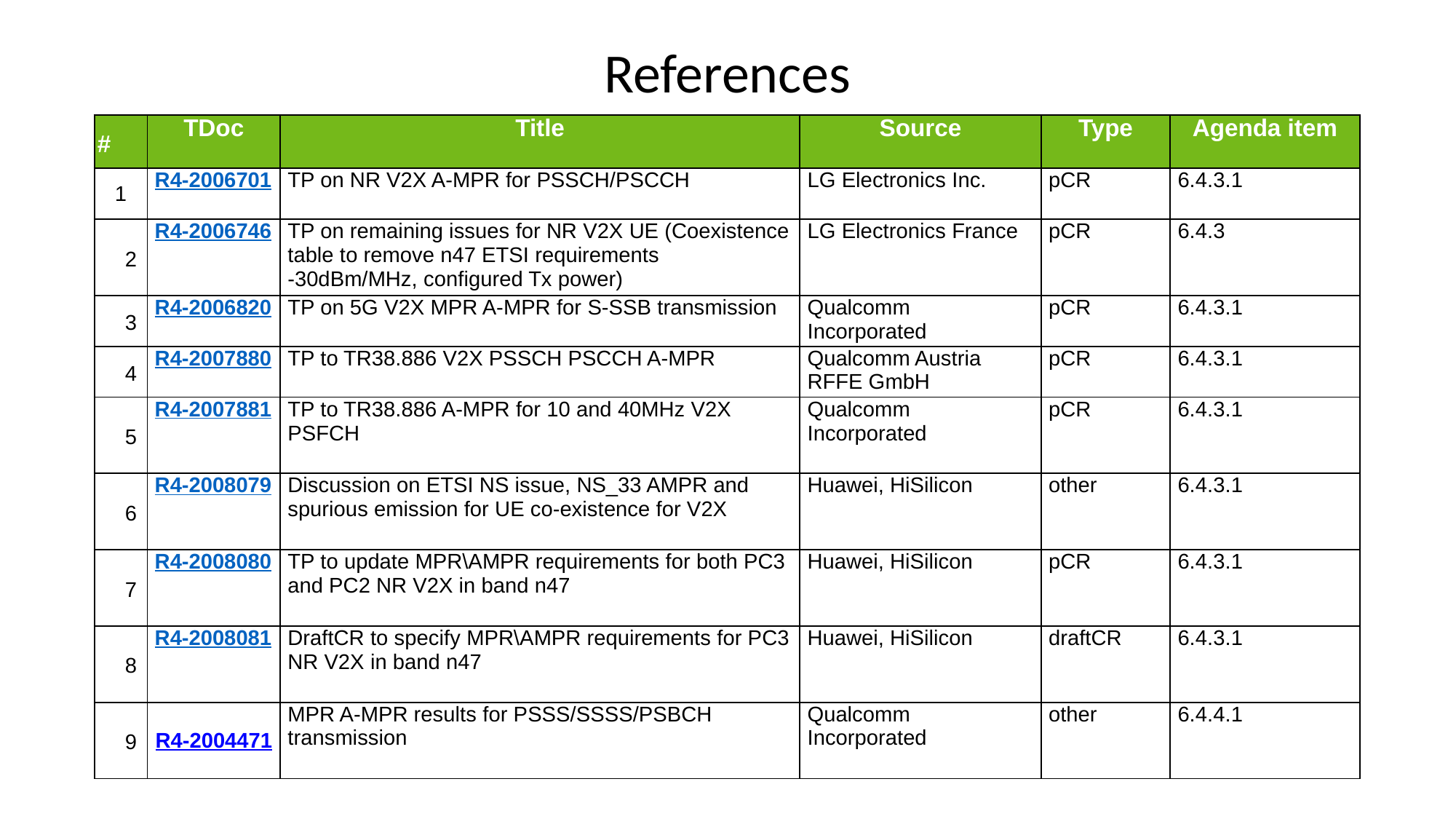

# References
| # | TDoc | Title | Source | Type | Agenda item |
| --- | --- | --- | --- | --- | --- |
| 1 | R4-2006701 | TP on NR V2X A-MPR for PSSCH/PSCCH | LG Electronics Inc. | pCR | 6.4.3.1 |
| 2 | R4-2006746 | TP on remaining issues for NR V2X UE (Coexistence table to remove n47 ETSI requirements -30dBm/MHz, configured Tx power) | LG Electronics France | pCR | 6.4.3 |
| 3 | R4-2006820 | TP on 5G V2X MPR A-MPR for S-SSB transmission | Qualcomm Incorporated | pCR | 6.4.3.1 |
| 4 | R4-2007880 | TP to TR38.886 V2X PSSCH PSCCH A-MPR | Qualcomm Austria RFFE GmbH | pCR | 6.4.3.1 |
| 5 | R4-2007881 | TP to TR38.886 A-MPR for 10 and 40MHz V2X PSFCH | Qualcomm Incorporated | pCR | 6.4.3.1 |
| 6 | R4-2008079 | Discussion on ETSI NS issue, NS\_33 AMPR and spurious emission for UE co-existence for V2X | Huawei, HiSilicon | other | 6.4.3.1 |
| 7 | R4-2008080 | TP to update MPR\AMPR requirements for both PC3 and PC2 NR V2X in band n47 | Huawei, HiSilicon | pCR | 6.4.3.1 |
| 8 | R4-2008081 | DraftCR to specify MPR\AMPR requirements for PC3 NR V2X in band n47 | Huawei, HiSilicon | draftCR | 6.4.3.1 |
| 9 | R4-2004471 | MPR A-MPR results for PSSS/SSSS/PSBCH transmission | Qualcomm Incorporated | other | 6.4.4.1 |